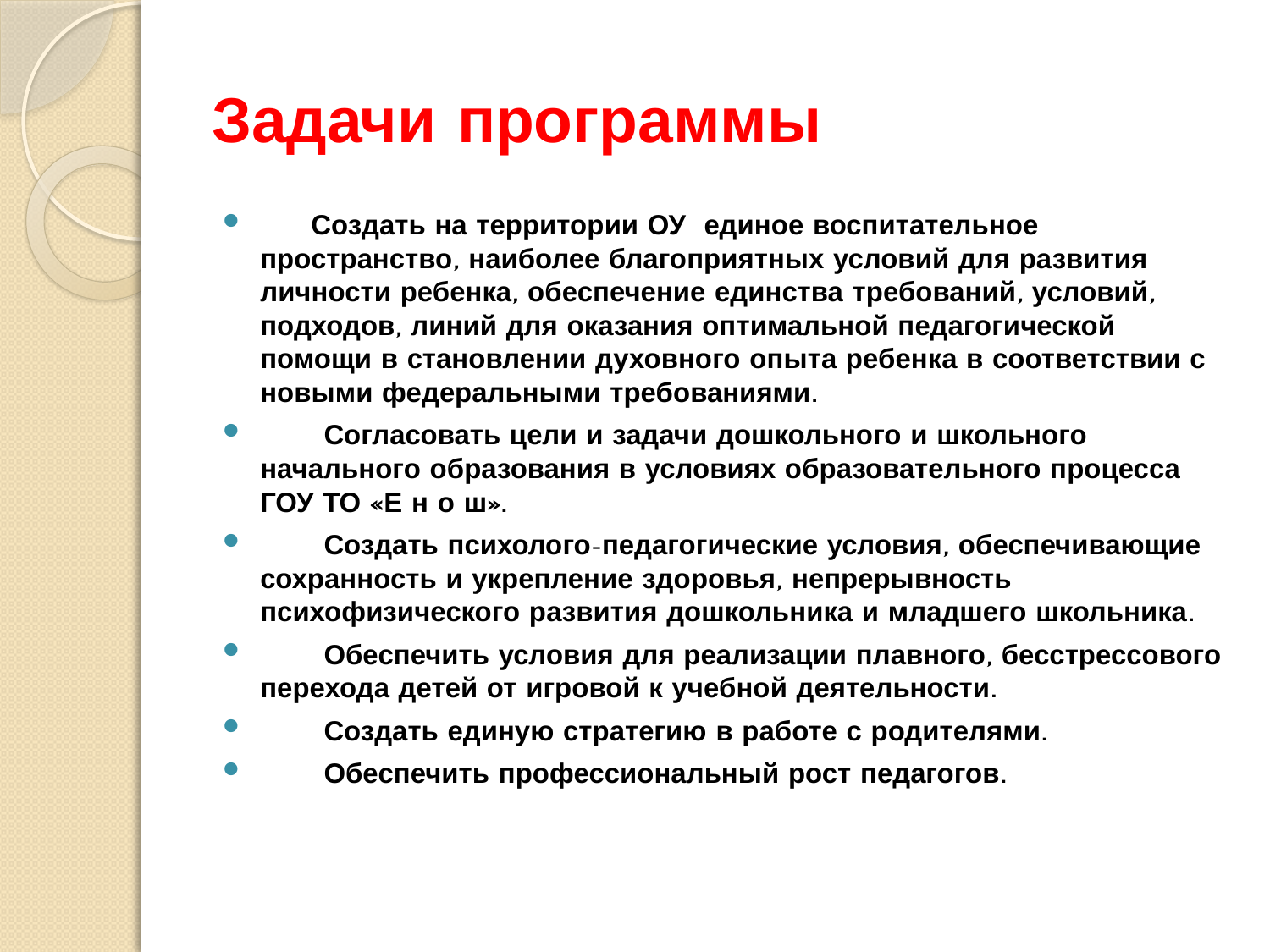

# Задачи программы
      Создать на территории ОУ  единое воспитательное пространство, наиболее благоприятных условий для развития личности ребенка, обеспечение единства требований, условий, подходов, линий для оказания оптимальной педагогической помощи в становлении духовного опыта ребенка в соответствии с новыми федеральными требованиями.
       Согласовать цели и задачи дошкольного и школьного начального образования в условиях образовательного процесса ГОУ ТО «Е н о ш».
       Создать психолого-педагогические условия, обеспечивающие сохранность и укрепление здоровья, непрерывность психофизического развития дошкольника и младшего школьника.
       Обеспечить условия для реализации плавного, бесстрессового перехода детей от игровой к учебной деятельности.
       Создать единую стратегию в работе с родителями.
       Обеспечить профессиональный рост педагогов.